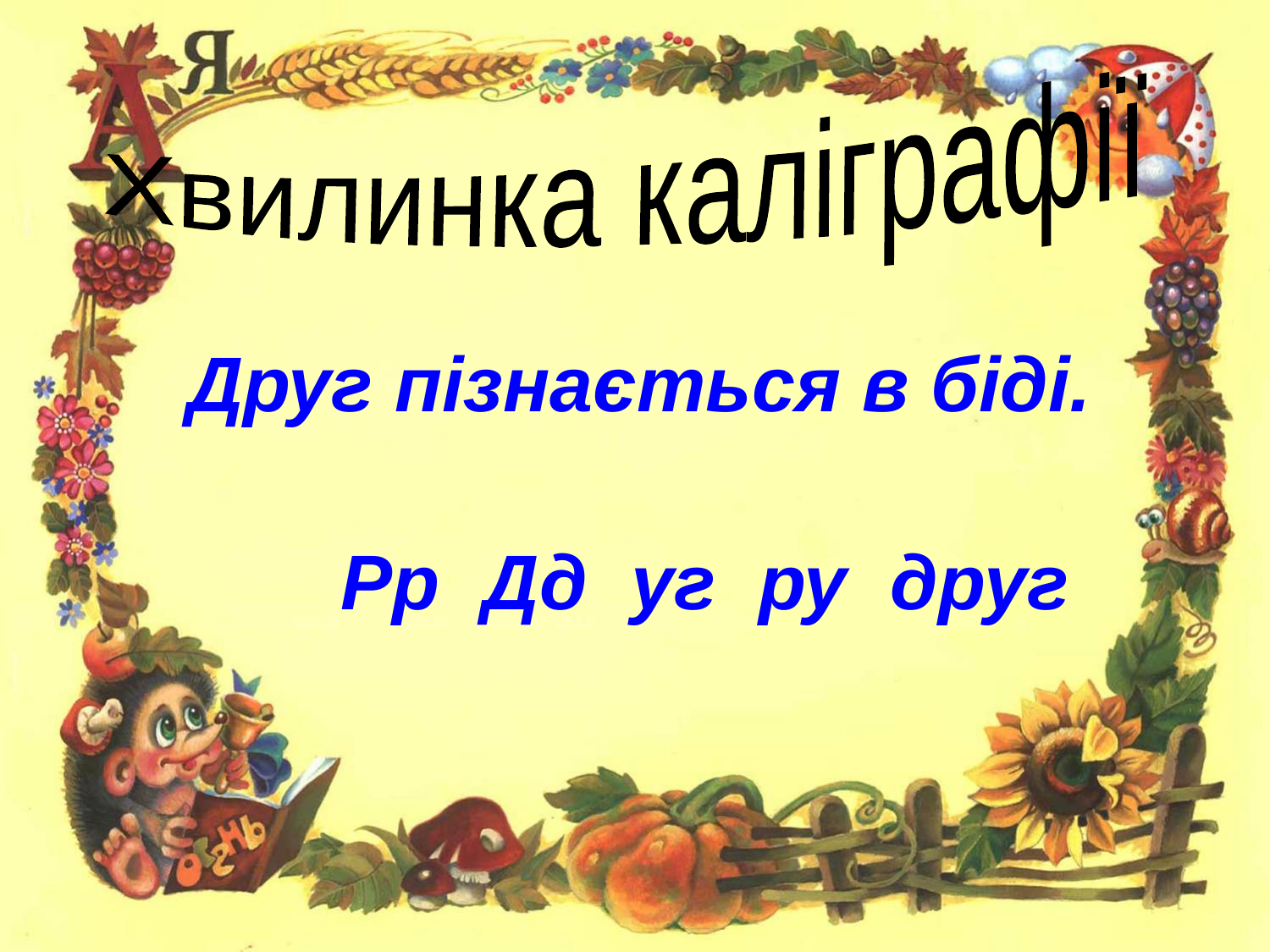

Хвилинка каліграфії
Друг пізнається в біді.

Рр  Дд  уг  ру  друг